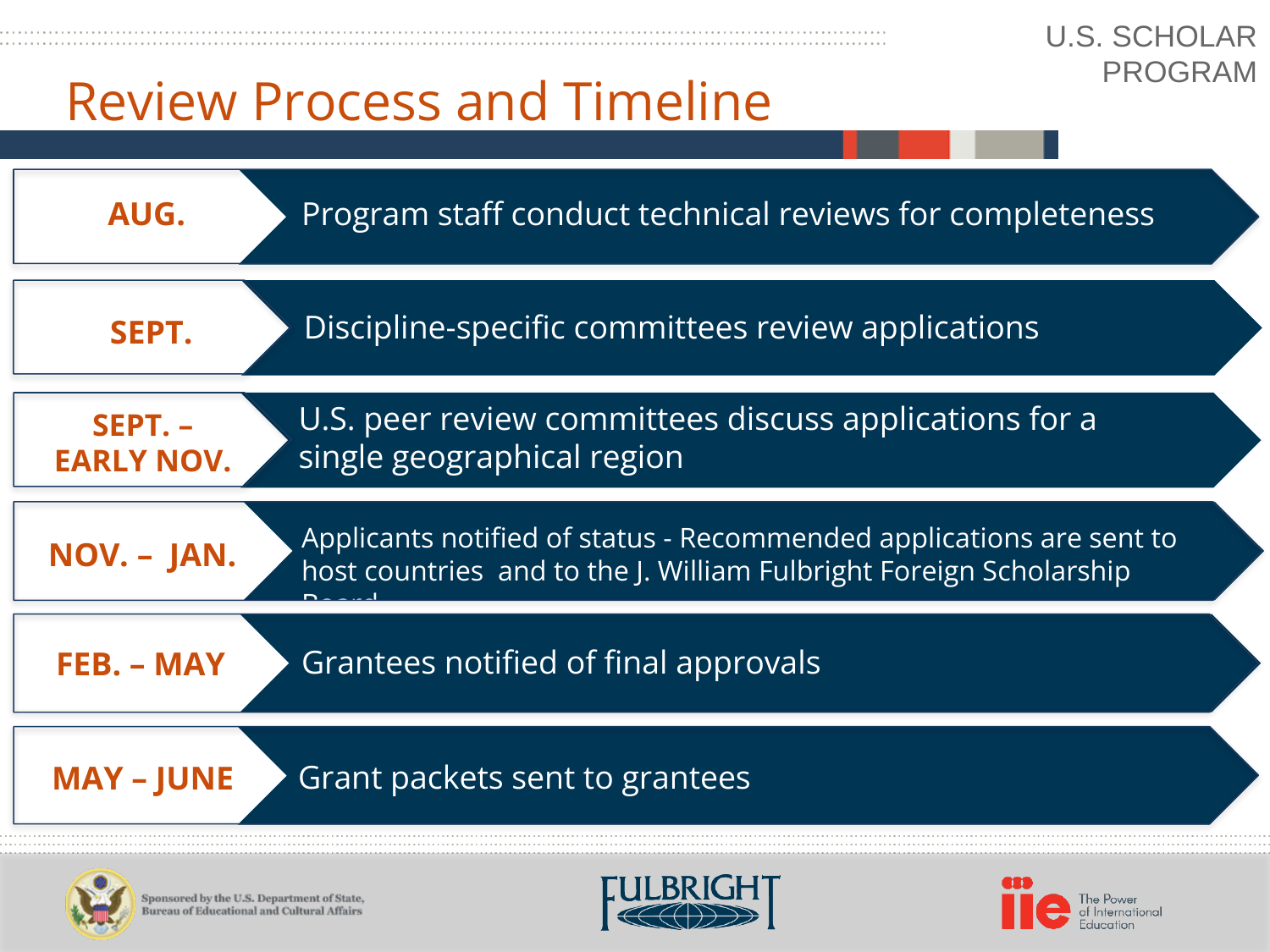

U.S. SCHOLAR PROGRAM
Review Process and Timeline

Program staff conduct technical reviews for completeness
AUG.

Discipline-specific committees review applications
SEPT.

U.S. peer review committees discuss applications for a single geographical region

SEPT. –
EARLY NOV.

Applicants notified of status - Recommended applications are sent to host countries  and to the J. William Fulbright Foreign Scholarship Board
NOV. –  JAN..

Grantees notified of final approvals
FEB. – MAY

Grant packets sent to grantees
MAY – JUNE